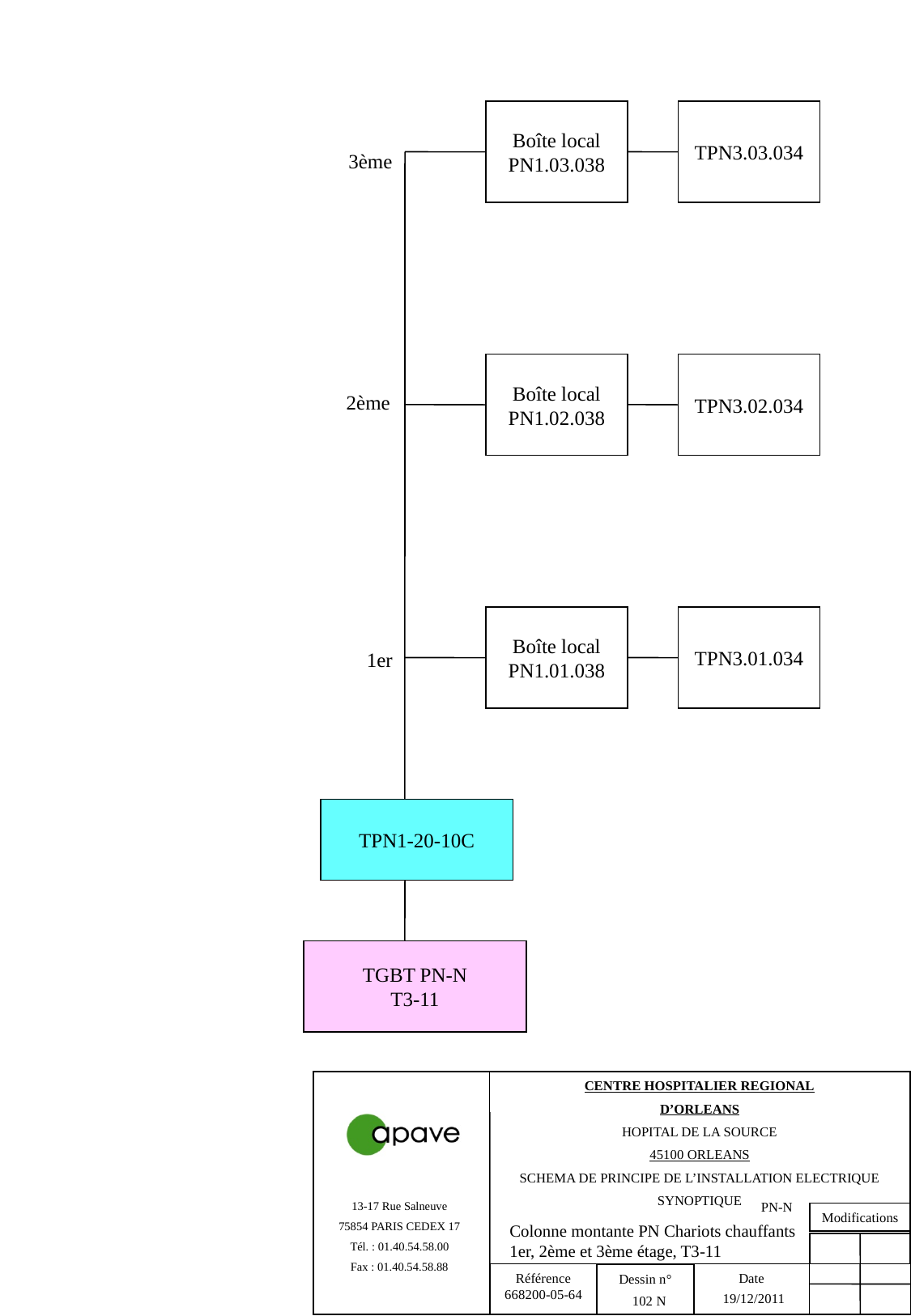

Boîte local
PN1.03.038
TPN3.03.034
3ème

Boîte local
PN1.02.038
TPN3.02.034
2ème

Boîte local
PN1.01.038
TPN3.01.034
1er

TPN1-20-10C

TGBT PN-N
T3-11
PN-N
Colonne montante PN Chariots chauffants
1er, 2ème et 3ème étage, T3-11
19/12/2011
102 N